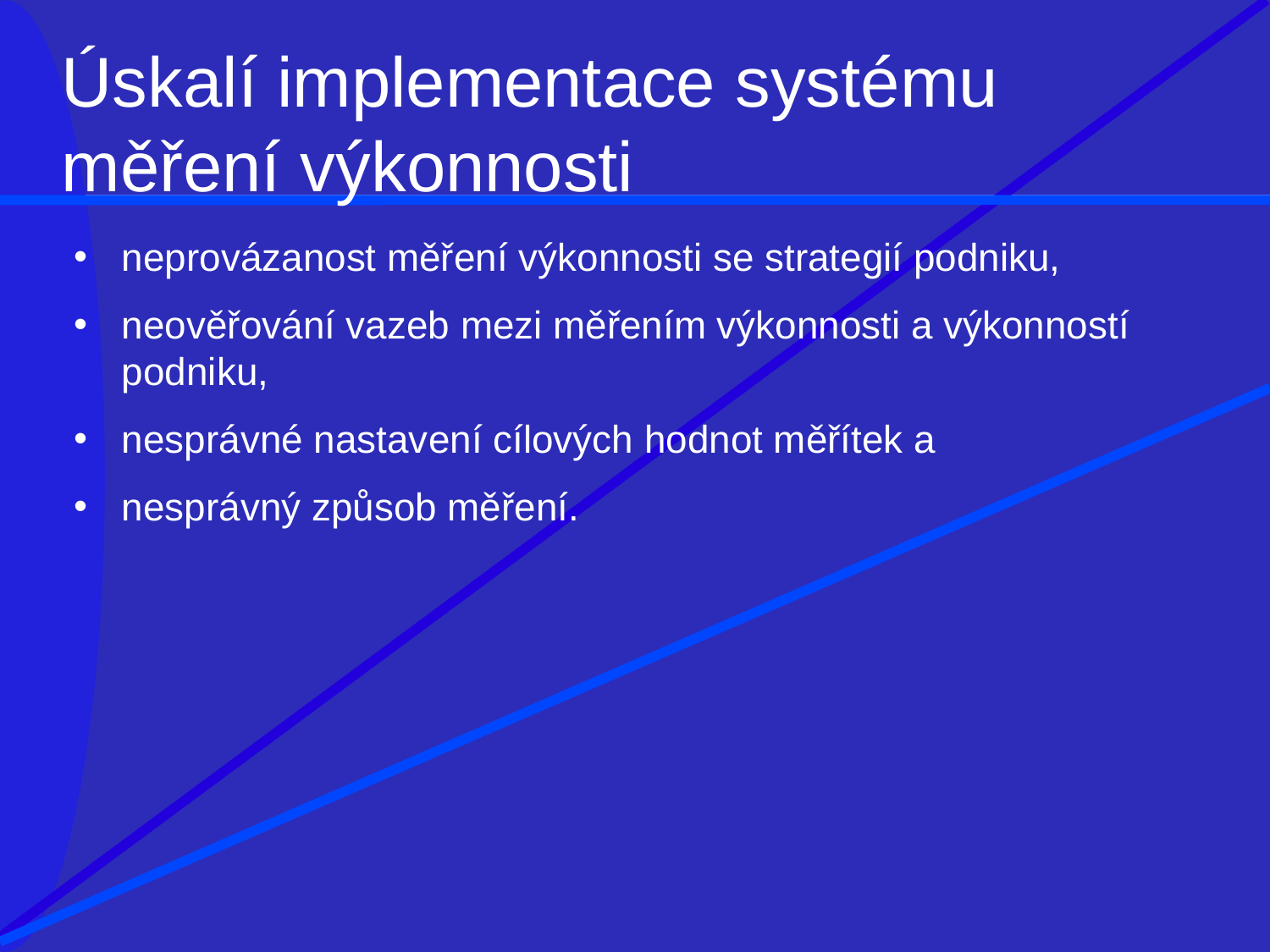

# Úskalí implementace systému měření výkonnosti
neprovázanost měření výkonnosti se strategií podniku,
neověřování vazeb mezi měřením výkonnosti a výkonností podniku,
nesprávné nastavení cílových hodnot měřítek a
nesprávný způsob měření.